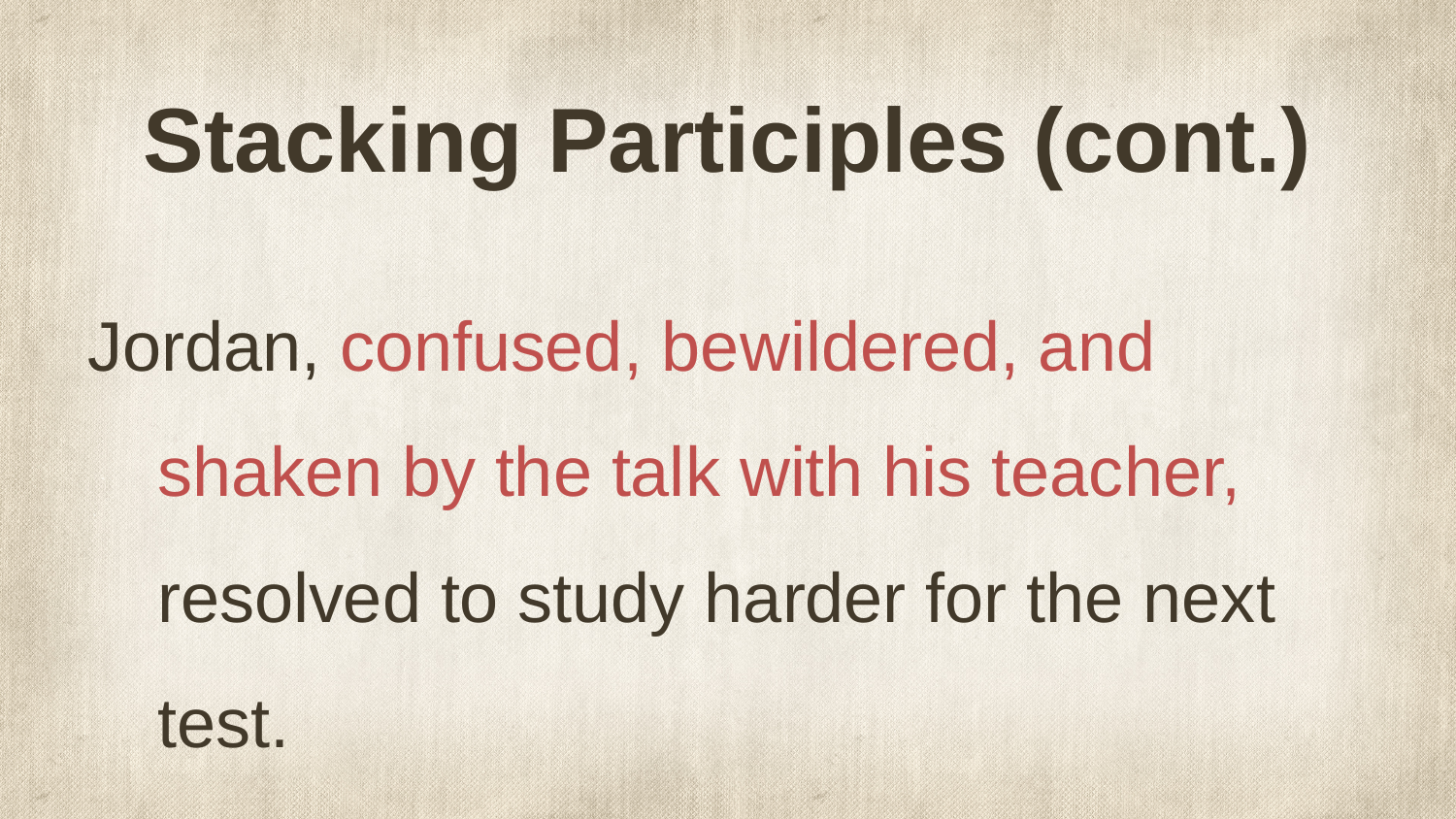

# Stacking Participles (cont.)
Jordan, confused, bewildered, and shaken by the talk with his teacher, resolved to study harder for the next test.